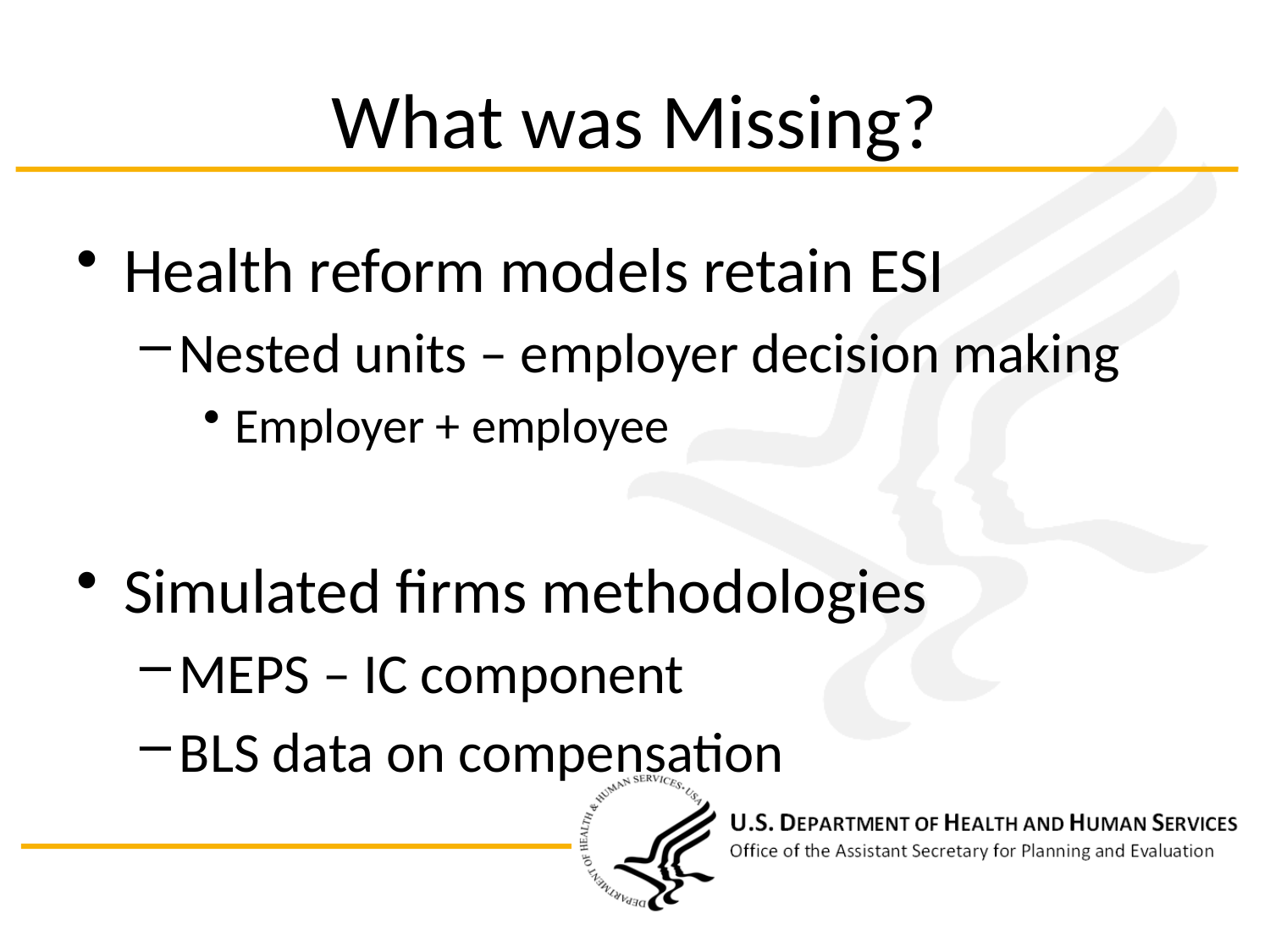

# What was Missing?
Health reform models retain ESI
Nested units – employer decision making
Employer + employee

Simulated firms methodologies
MEPS – IC component
BLS data on compensation